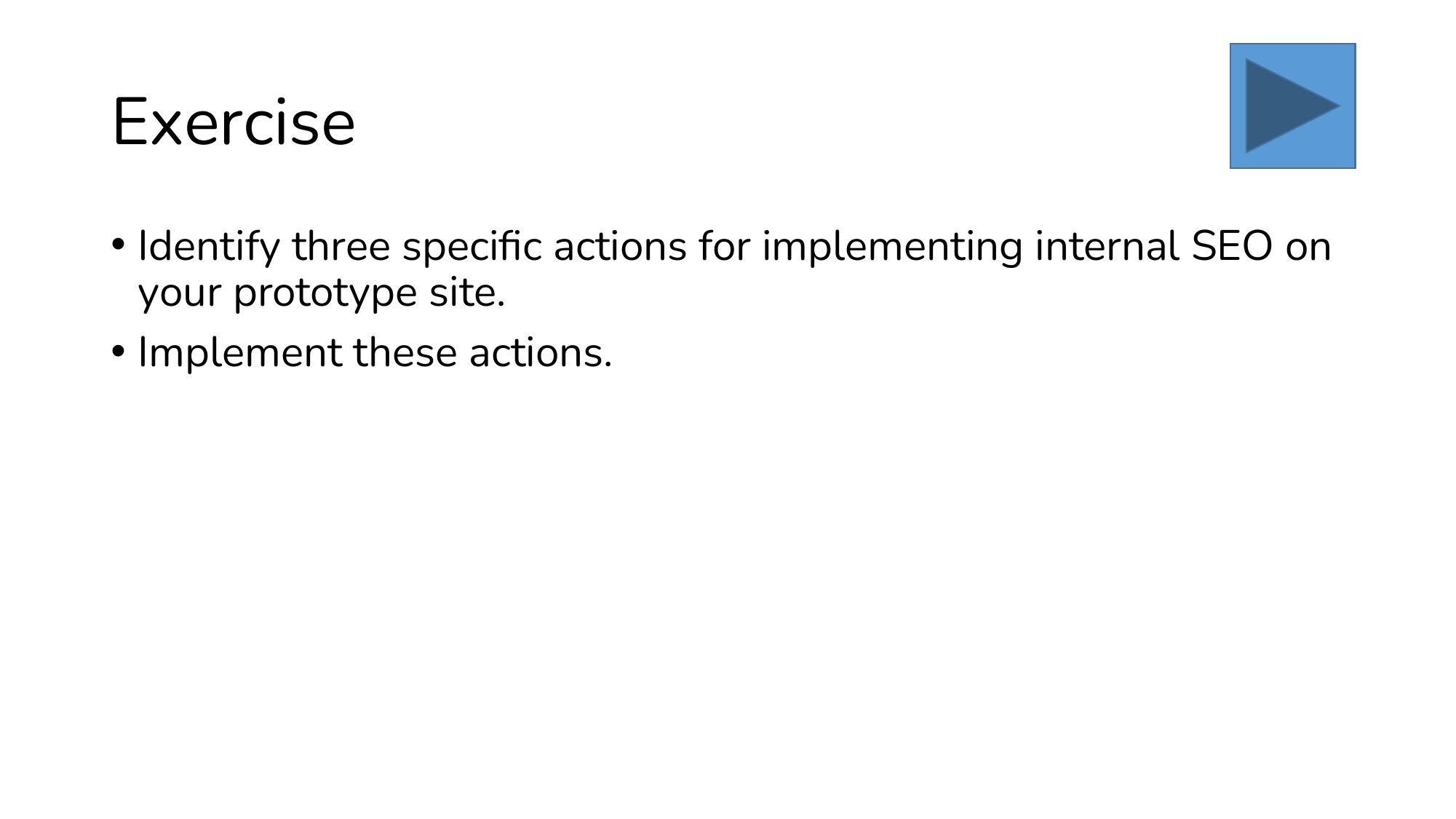

# Exercise

Identify three specific actions for implementing internal SEO on your prototype site.
Implement these actions.